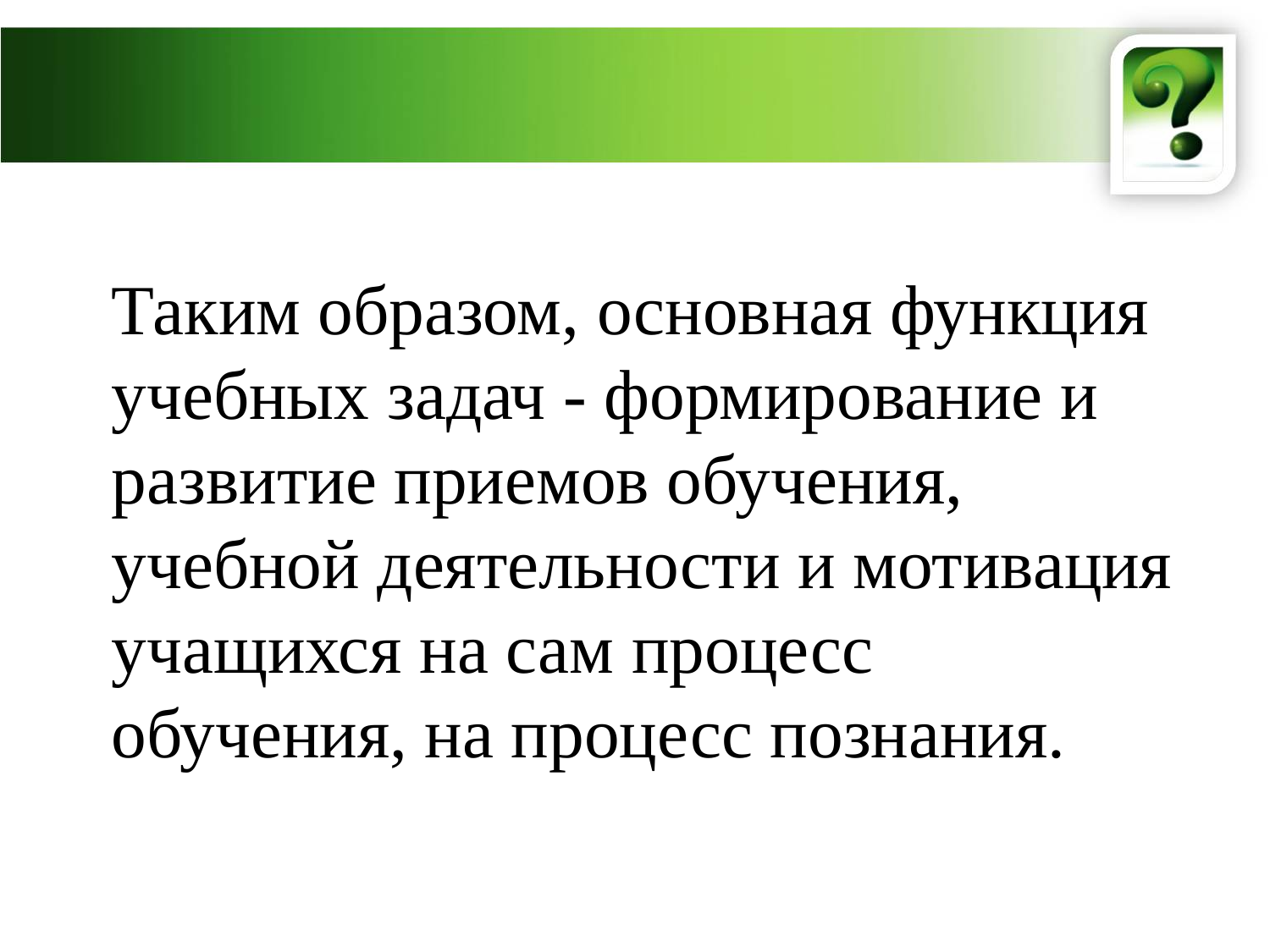

#

Таким образом, основная функция учебных задач - формирование и развитие приемов обучения, учебной деятельности и мотивация учащихся на сам процесс обучения, на процесс познания.